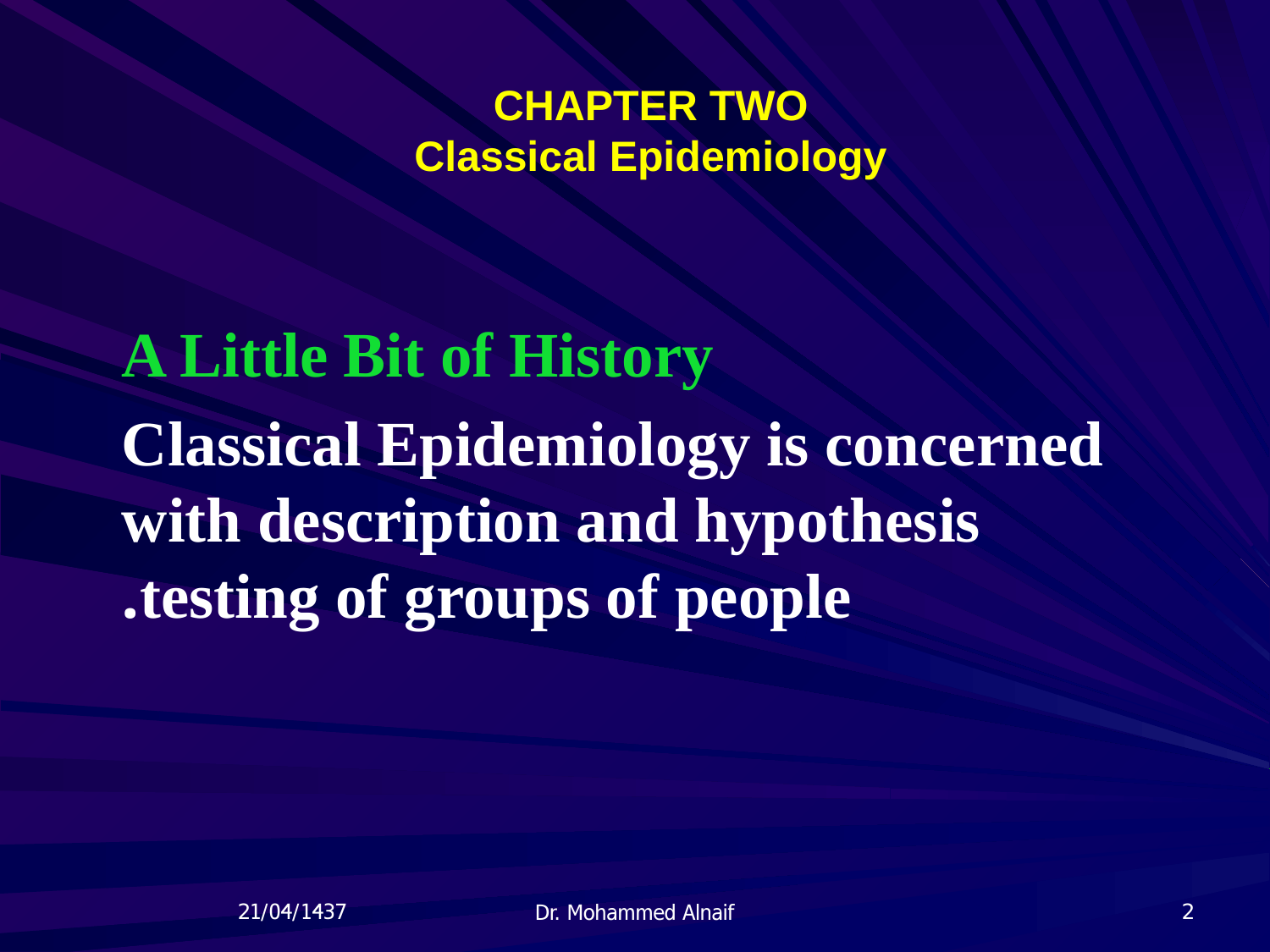

# CHAPTER TWO Classical Epidemiology
A Little Bit of History
Classical Epidemiology is concerned with description and hypothesis testing of groups of people.
21/04/1437
2
Dr. Mohammed Alnaif